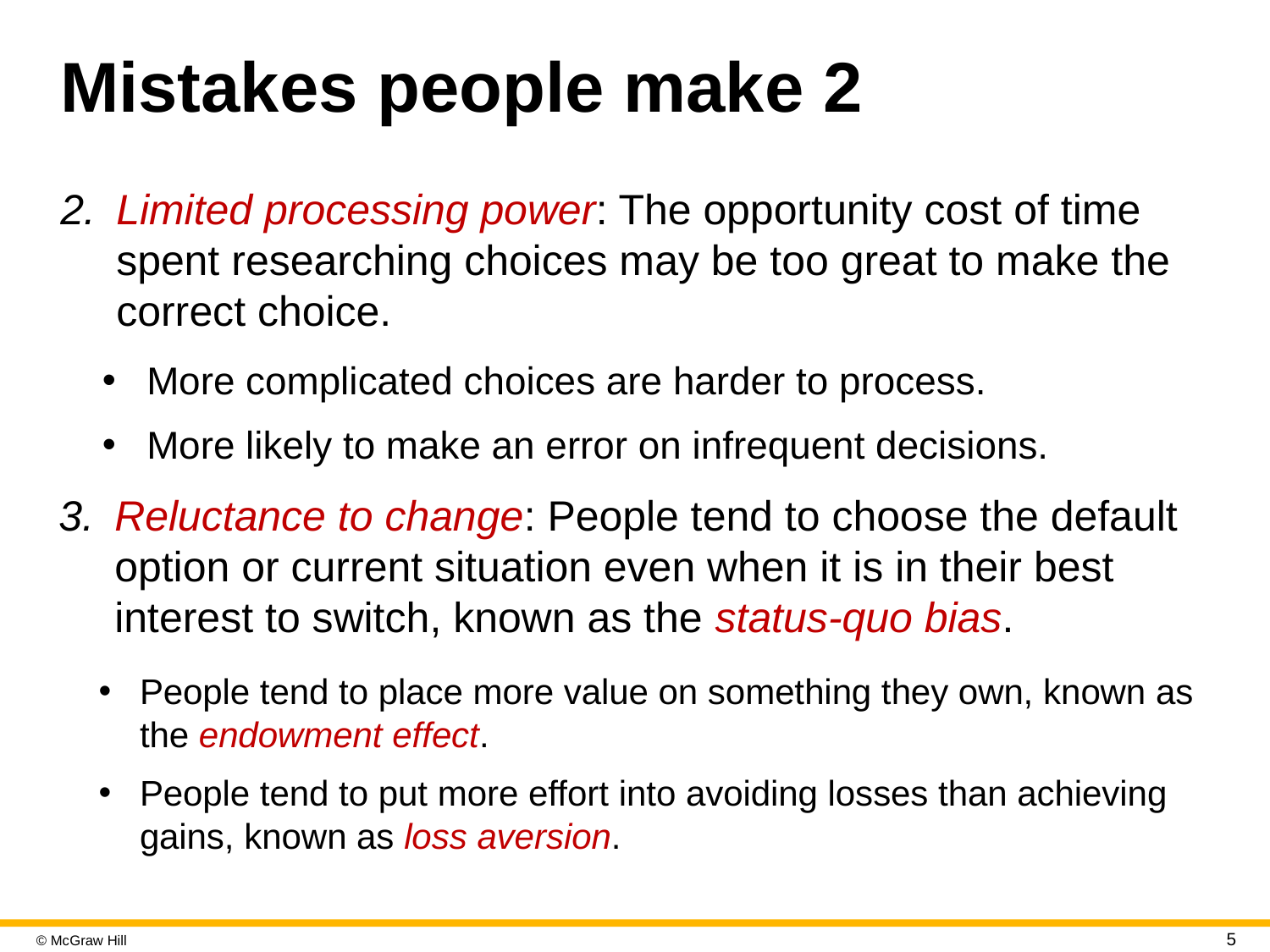

# Mistakes people make 2
Limited processing power: The opportunity cost of time spent researching choices may be too great to make the correct choice.
More complicated choices are harder to process.
More likely to make an error on infrequent decisions.
Reluctance to change: People tend to choose the default option or current situation even when it is in their best interest to switch, known as the status-quo bias.
People tend to place more value on something they own, known as the endowment effect.
People tend to put more effort into avoiding losses than achieving gains, known as loss aversion.